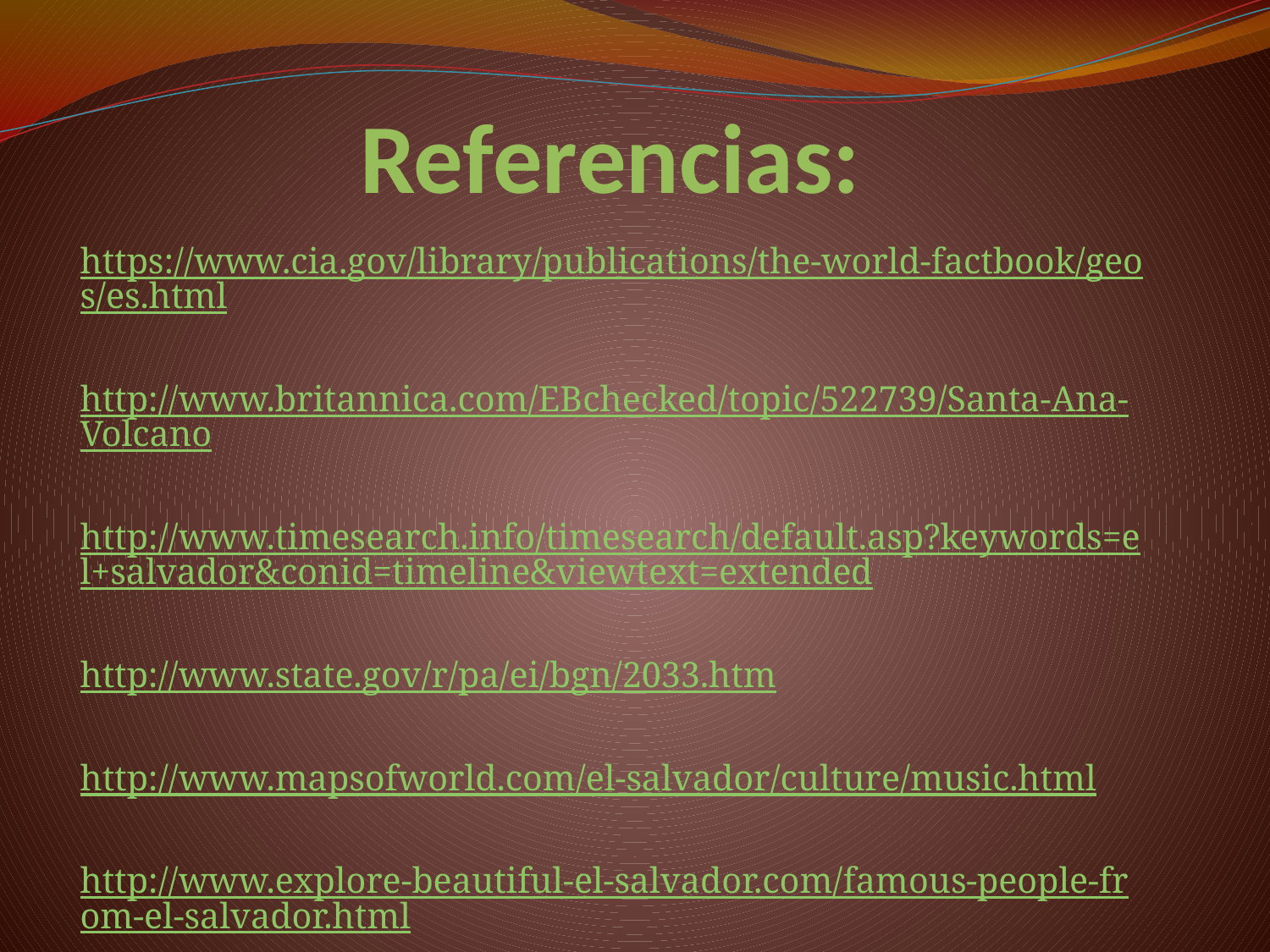

# Referencias:
https://www.cia.gov/library/publications/the-world-factbook/geos/es.html

http://www.britannica.com/EBchecked/topic/522739/Santa-Ana-Volcano

http://www.timesearch.info/timesearch/default.asp?keywords=el+salvador&conid=timeline&viewtext=extended

http://www.state.gov/r/pa/ei/bgn/2033.htm

http://www.mapsofworld.com/el-salvador/culture/music.html

http://www.explore-beautiful-el-salvador.com/famous-people-from-el-salvador.html